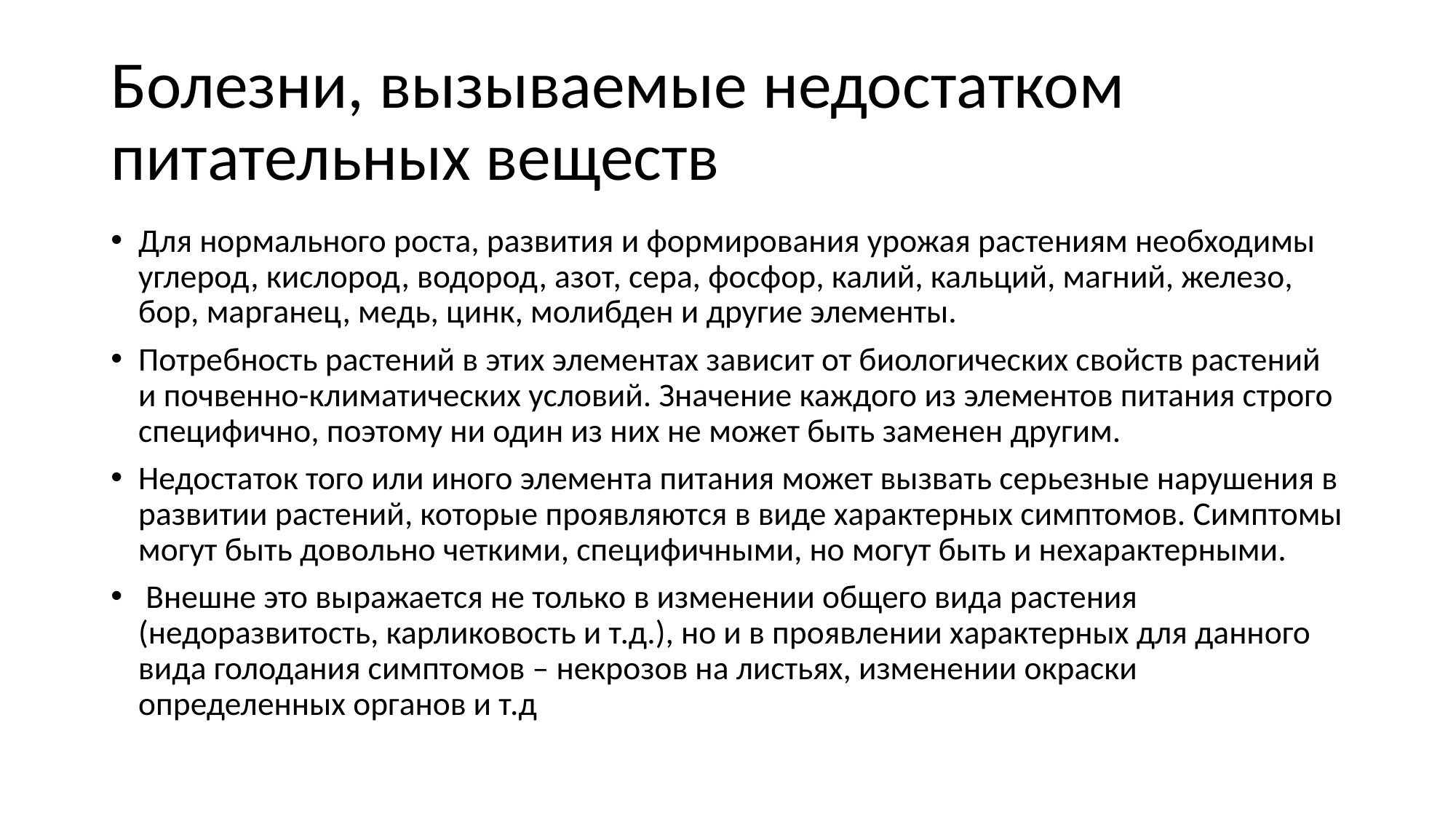

# Болезни, вызываемые недостатком питательных веществ
Для нормального роста, развития и формирования урожая растениям необходимы углерод, кислород, водород, азот, сера, фосфор, калий, кальций, магний, железо, бор, марганец, медь, цинк, молибден и другие элементы.
Потребность растений в этих элементах зависит от биологических свойств растений и почвенно-климатических условий. Значение каждого из элементов питания строго специфично, поэтому ни один из них не может быть заменен другим.
Недостаток того или иного элемента питания может вызвать серьезные нарушения в развитии растений, которые проявляются в виде характерных симптомов. Симптомы могут быть довольно четкими, специфичными, но могут быть и нехарактерными.
 Внешне это выражается не только в изменении общего вида растения (недоразвитость, карликовость и т.д.), но и в проявлении характерных для данного вида голодания симптомов – некрозов на листьях, изменении окраски определенных органов и т.д